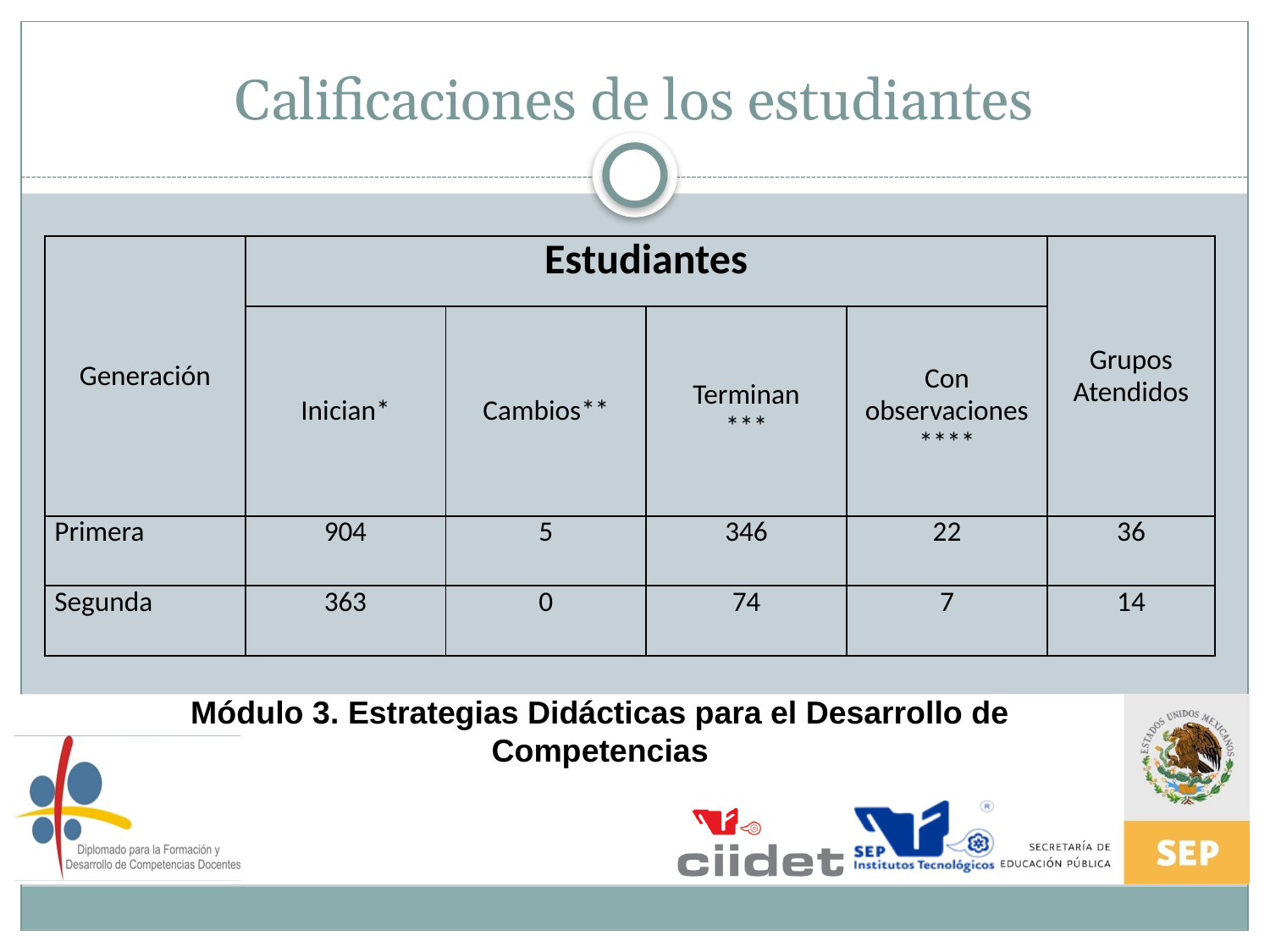

# Calificaciones de los estudiantes
| Generación | Estudiantes |  |  |  | Grupos Atendidos |
| --- | --- | --- | --- | --- | --- |
|  | Inician\* | Cambios\*\* | Terminan \*\*\* | Con observaciones \*\*\*\* |  |
| Primera | 904 | 5 | 346 | 22 | 36 |
| Segunda | 363 | 0 | 74 | 7 | 14 |
Módulo 3. Estrategias Didácticas para el Desarrollo de Competencias